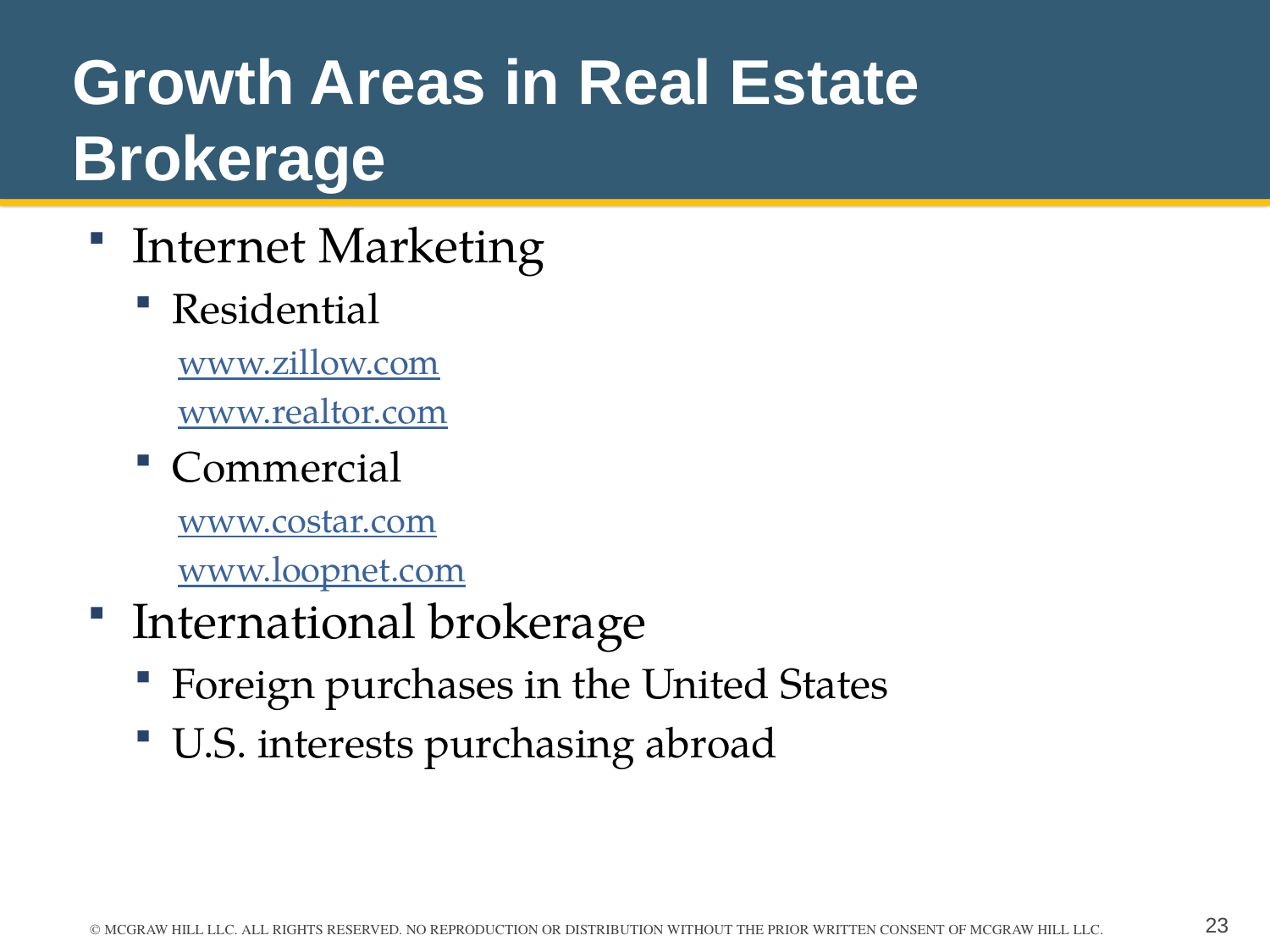

# Growth Areas in Real Estate Brokerage
Internet Marketing
Residential
www.zillow.com
www.realtor.com
Commercial
www.costar.com
www.loopnet.com
International brokerage
Foreign purchases in the United States
U.S. interests purchasing abroad
© MCGRAW HILL LLC. ALL RIGHTS RESERVED. NO REPRODUCTION OR DISTRIBUTION WITHOUT THE PRIOR WRITTEN CONSENT OF MCGRAW HILL LLC.
23